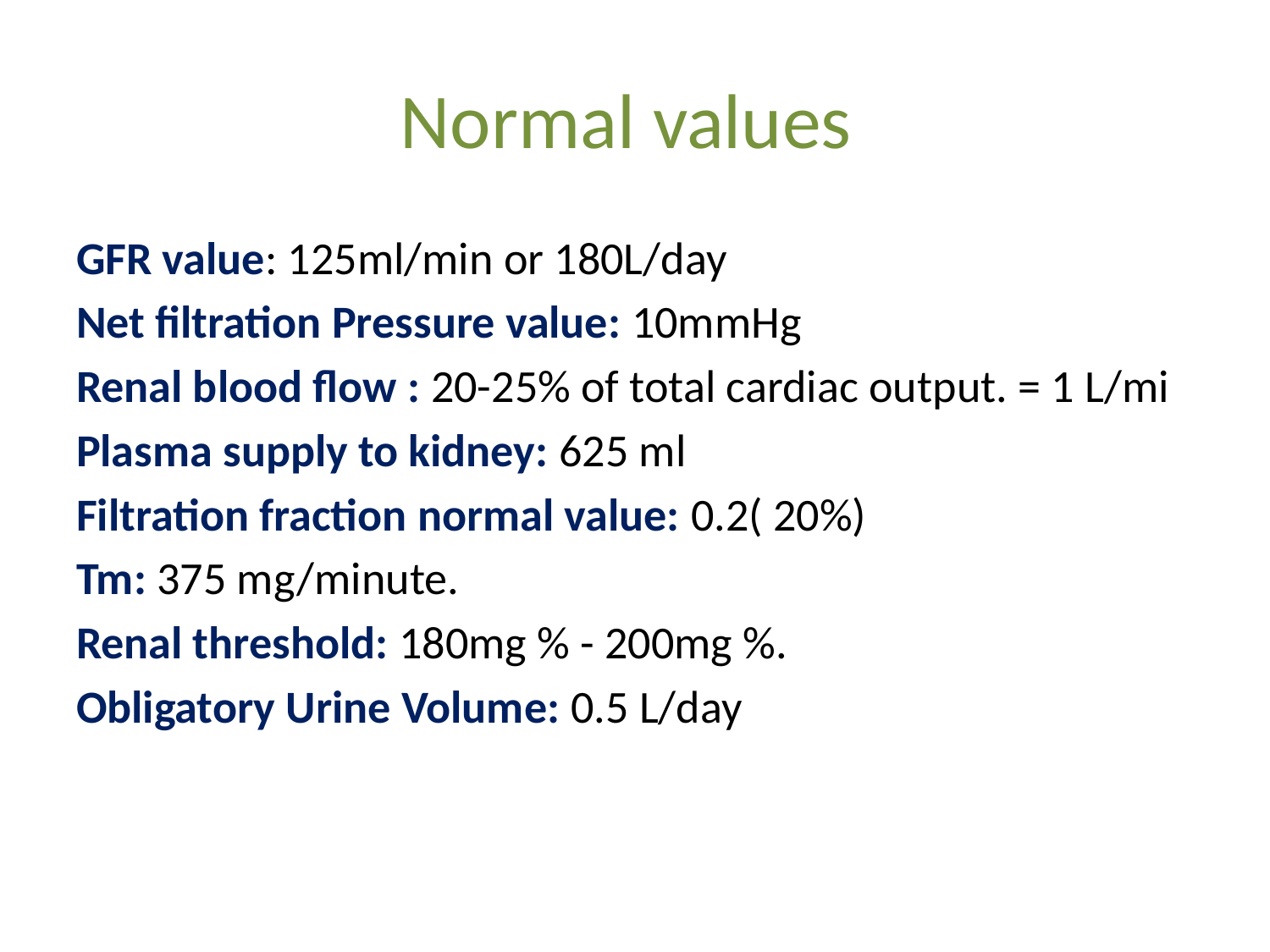

# Normal values
GFR value: 125ml/min or 180L/day
Net filtration Pressure value: 10mmHg
Renal blood flow : 20-25% of total cardiac output. = 1 L/mi
Plasma supply to kidney: 625 ml
Filtration fraction normal value: 0.2( 20%)
Tm: 375 mg/minute.
Renal threshold: 180mg % - 200mg %.
Obligatory Urine Volume: 0.5 L/day